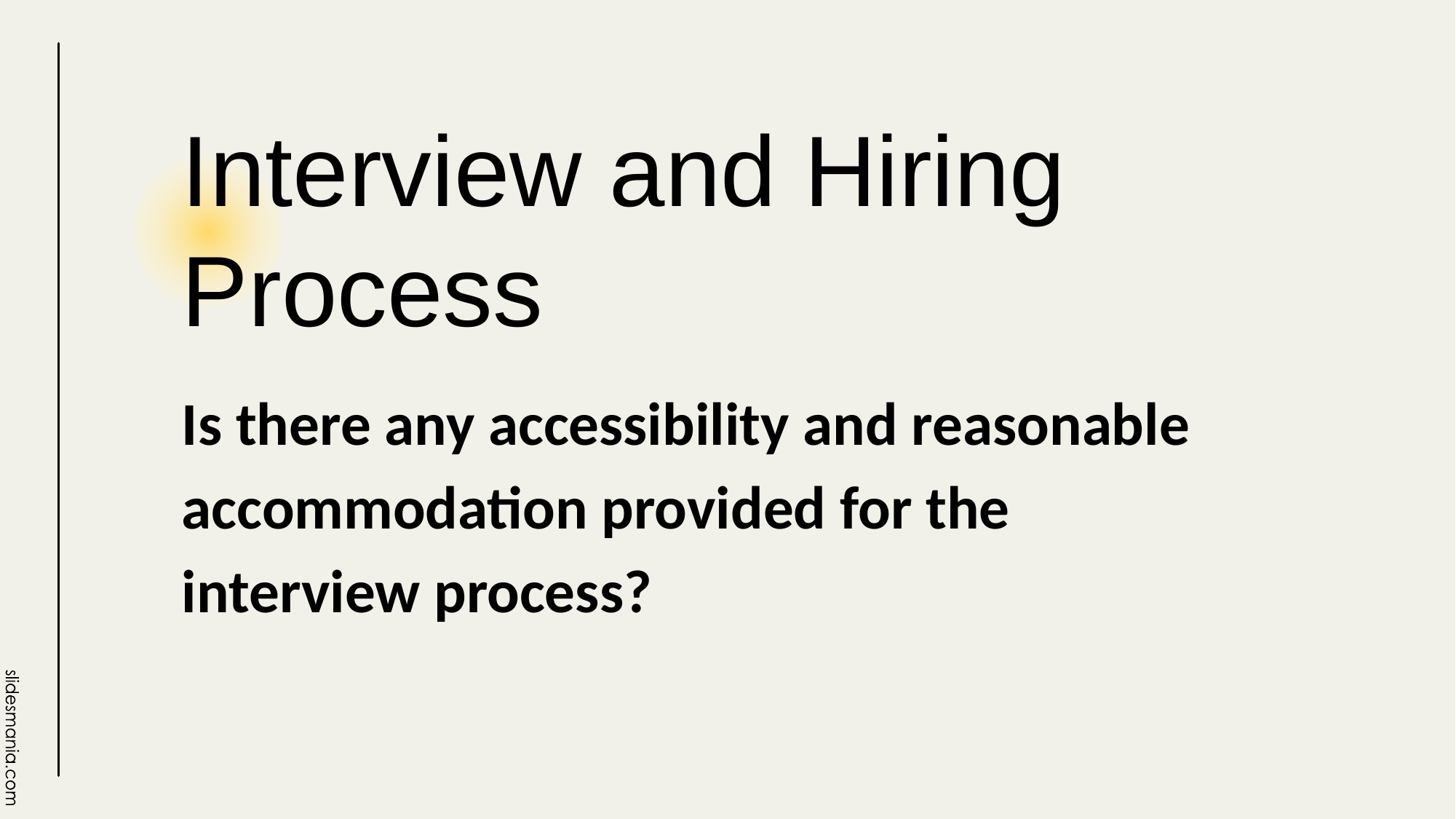

# Interview and Hiring Process

Is there any accessibility and reasonable accommodation provided for the interview process?